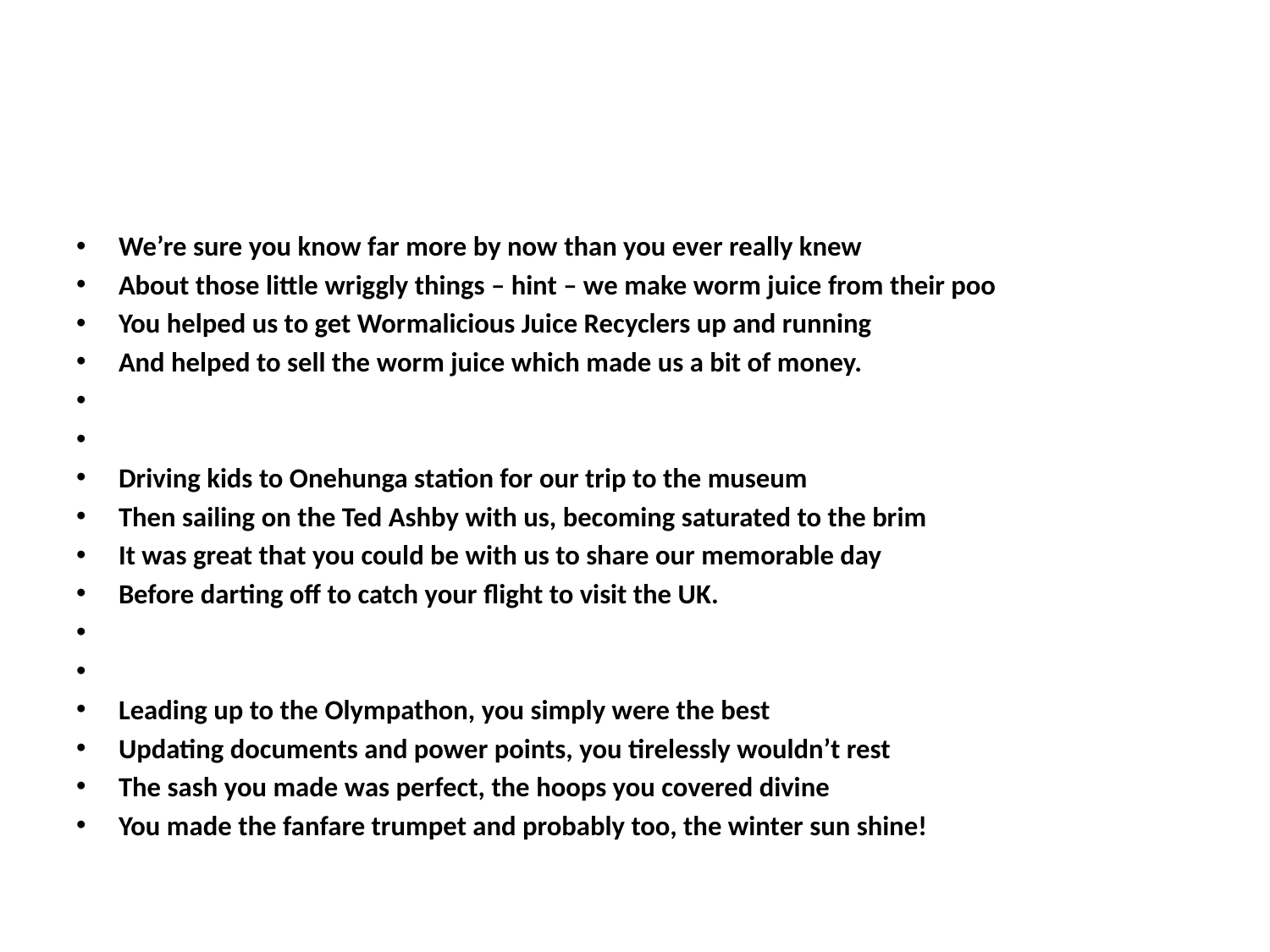

#
We’re sure you know far more by now than you ever really knew
About those little wriggly things – hint – we make worm juice from their poo
You helped us to get Wormalicious Juice Recyclers up and running
And helped to sell the worm juice which made us a bit of money.

Driving kids to Onehunga station for our trip to the museum
Then sailing on the Ted Ashby with us, becoming saturated to the brim
It was great that you could be with us to share our memorable day
Before darting off to catch your flight to visit the UK.

Leading up to the Olympathon, you simply were the best
Updating documents and power points, you tirelessly wouldn’t rest
The sash you made was perfect, the hoops you covered divine
You made the fanfare trumpet and probably too, the winter sun shine!